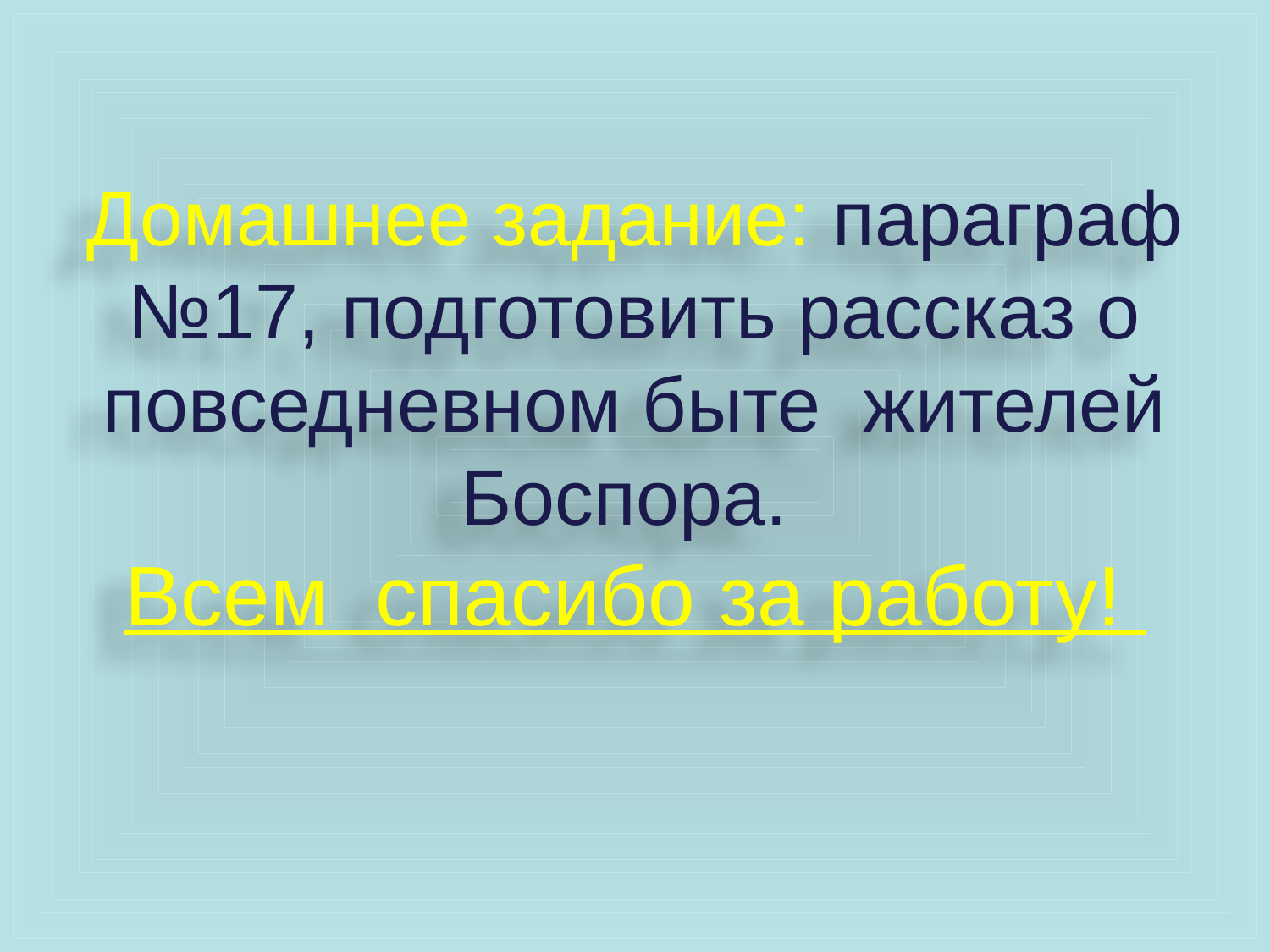

# Домашнее задание: параграф №17, подготовить рассказ о повседневном быте  жителей Боспора. Всем  спасибо за работу!